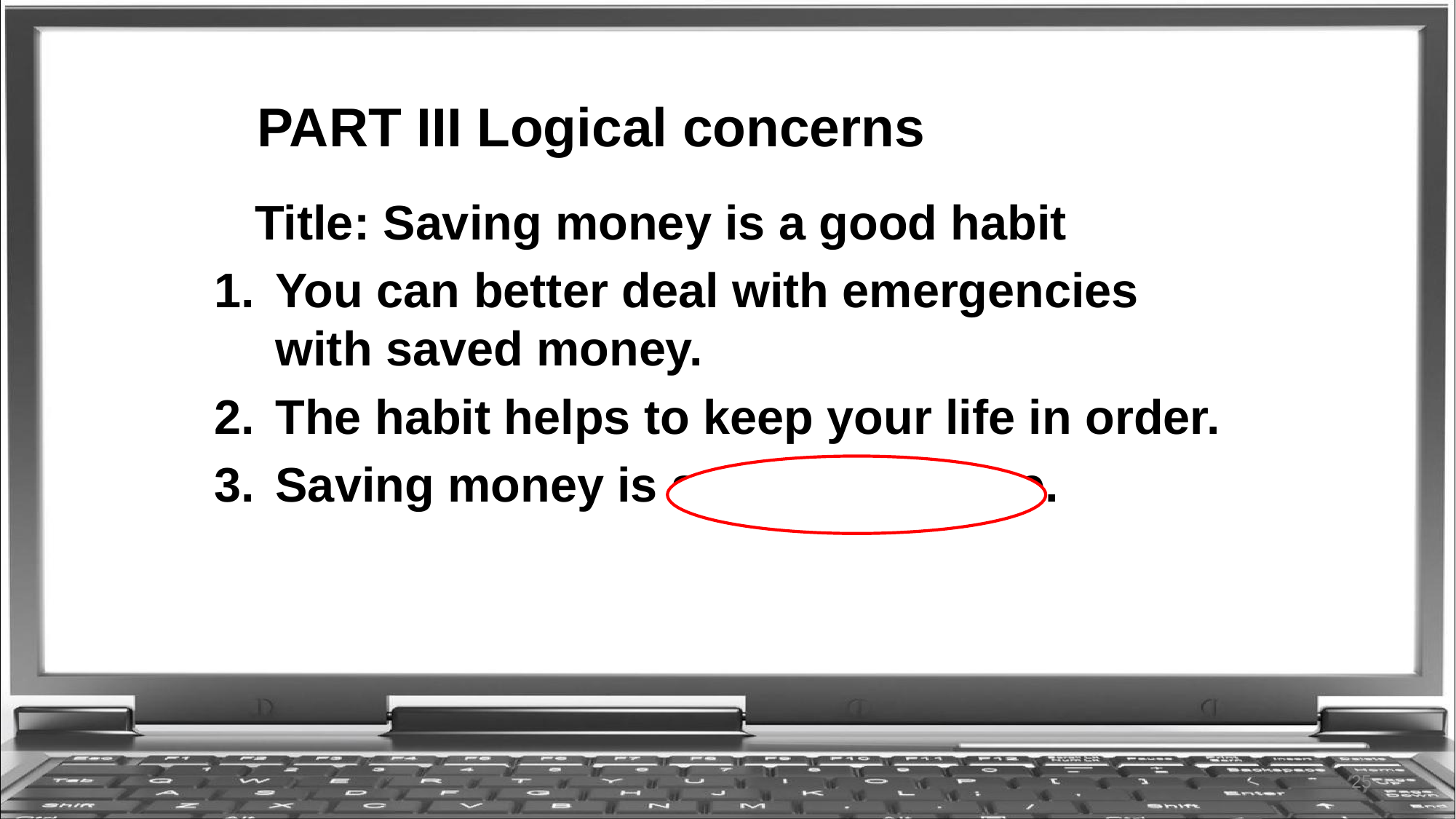

# PART III Logical concerns
	Title: Saving money is a good habit
You can better deal with emergencies with saved money.
The habit helps to keep your life in order.
Saving money is a Chinese virtue.

25